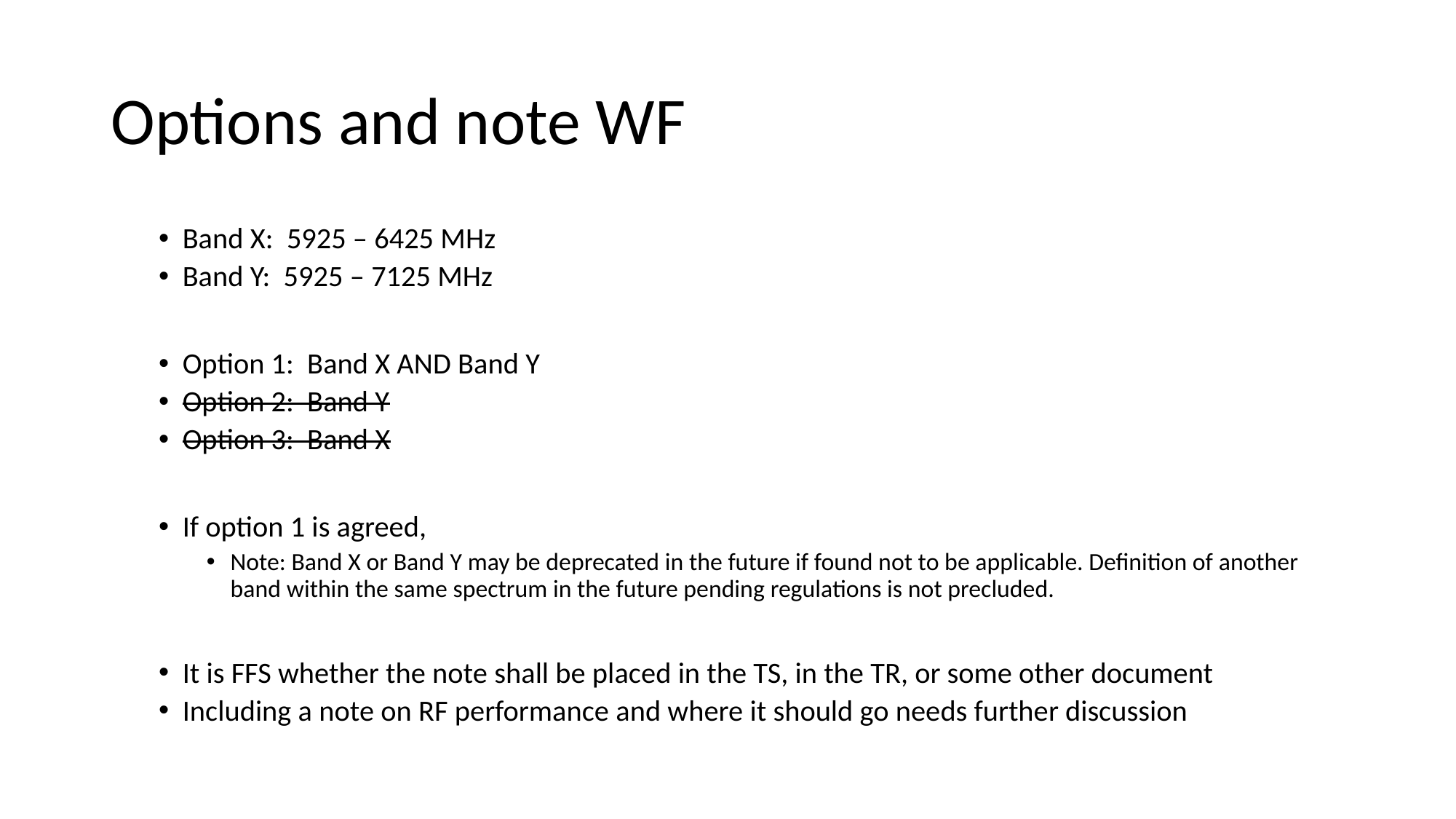

# Options and note WF
Band X:  5925 – 6425 MHz
Band Y:  5925 – 7125 MHz

Option 1:  Band X AND Band Y
Option 2:  Band Y
Option 3:  Band X

If option 1 is agreed,
Note: Band X or Band Y may be deprecated in the future if found not to be applicable. Definition of another band within the same spectrum in the future pending regulations is not precluded.

It is FFS whether the note shall be placed in the TS, in the TR, or some other document
Including a note on RF performance and where it should go needs further discussion